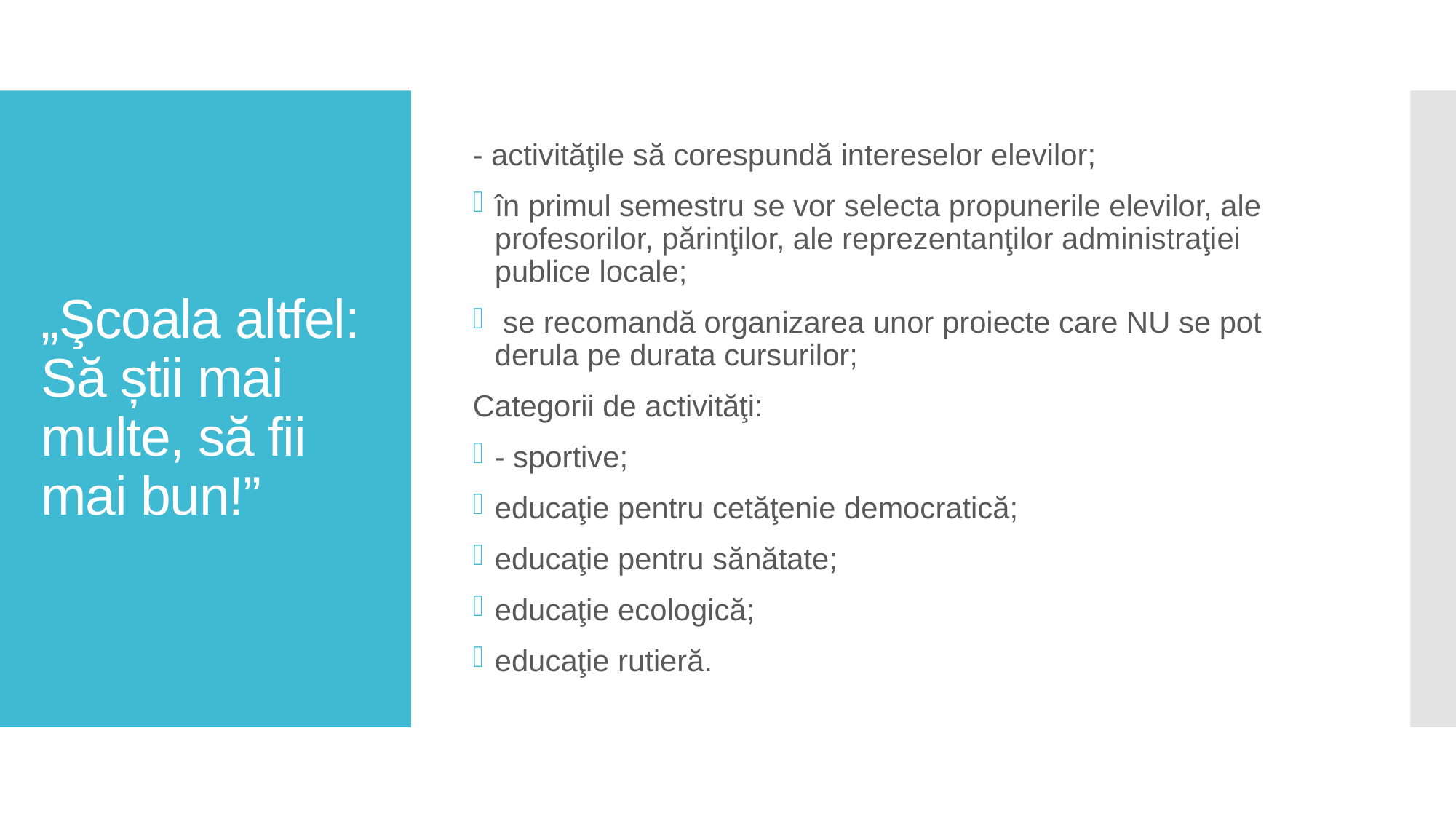

- activităţile să corespundă intereselor elevilor;
în primul semestru se vor selecta propunerile elevilor, ale profesorilor, părinţilor, ale reprezentanţilor administraţiei publice locale;
 se recomandă organizarea unor proiecte care NU se pot derula pe durata cursurilor;
Categorii de activităţi:
- sportive;
educaţie pentru cetăţenie democratică;
educaţie pentru sănătate;
educaţie ecologică;
educaţie rutieră.
# „Şcoala altfel: Să știi mai multe, să fii mai bun!”